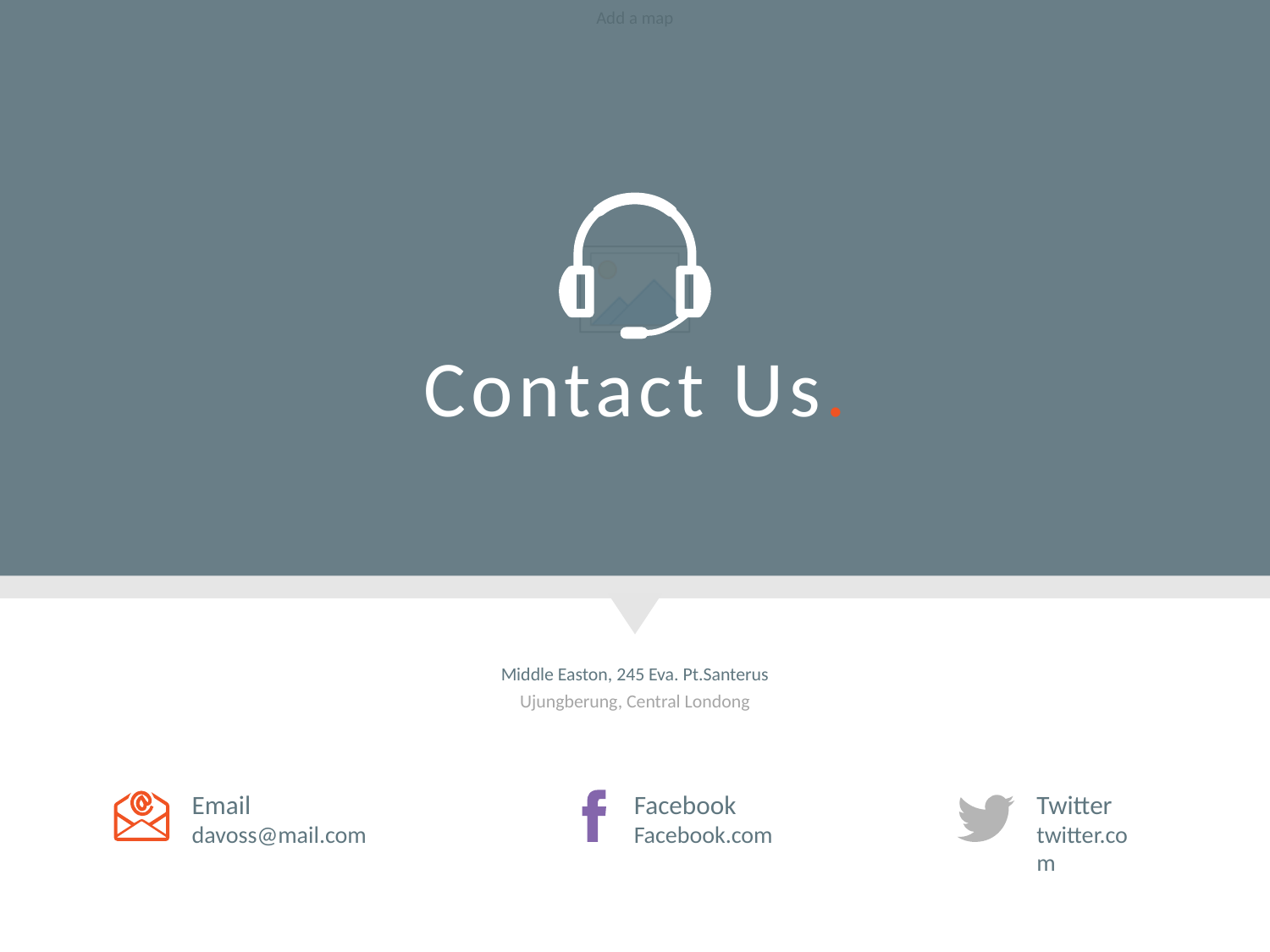

Contact Us.
Middle Easton, 245 Eva. Pt.Santerus
Ujungberung, Central Londong
Twitter
twitter.com
Email
davoss@mail.com
Facebook

Facebook.com